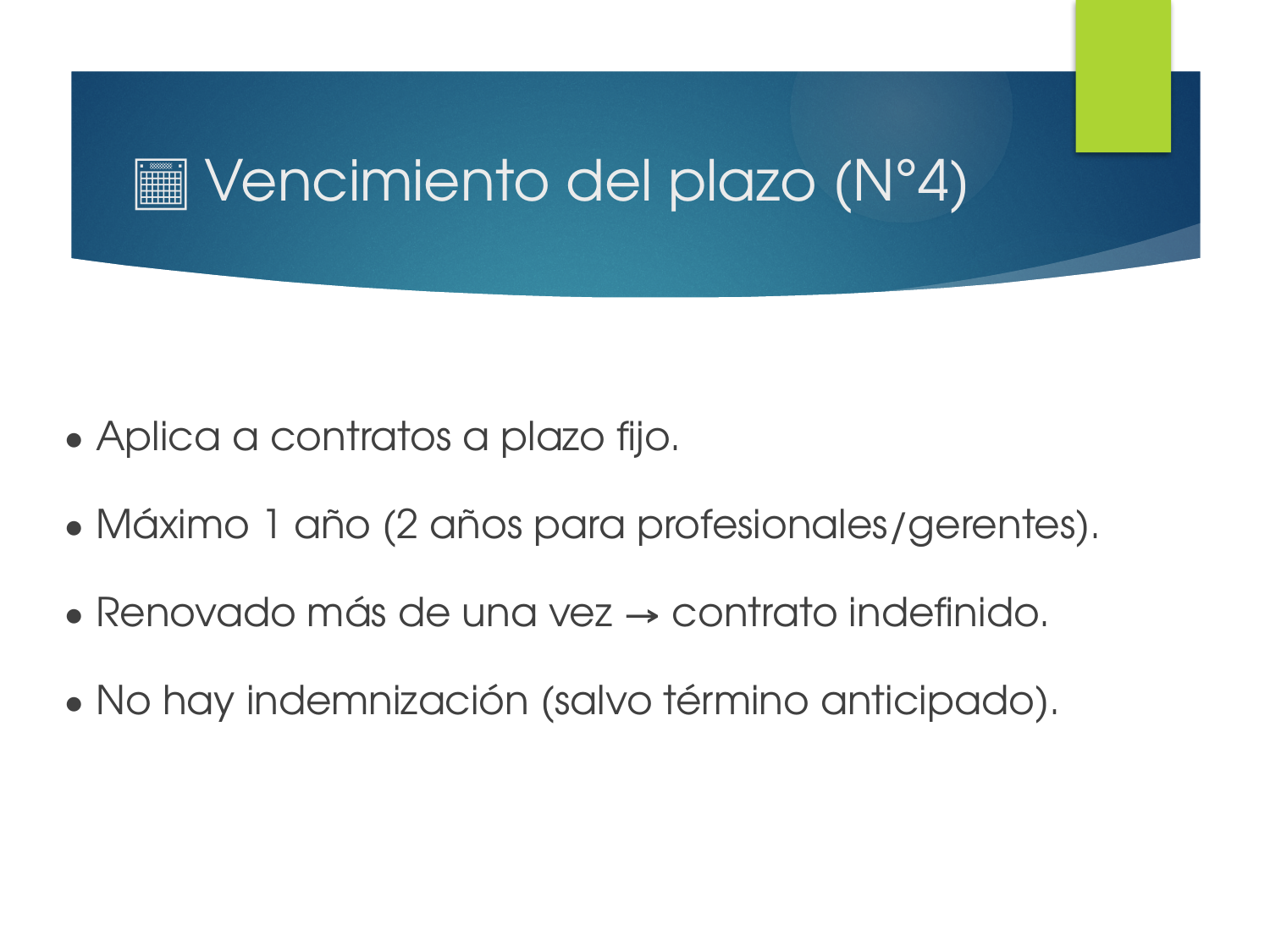

# 📅 Vencimiento del plazo (N°4)
• Aplica a contratos a plazo fijo.
• Máximo 1 año (2 años para profesionales/gerentes).
• Renovado más de una vez → contrato indefinido.
• No hay indemnización (salvo término anticipado).